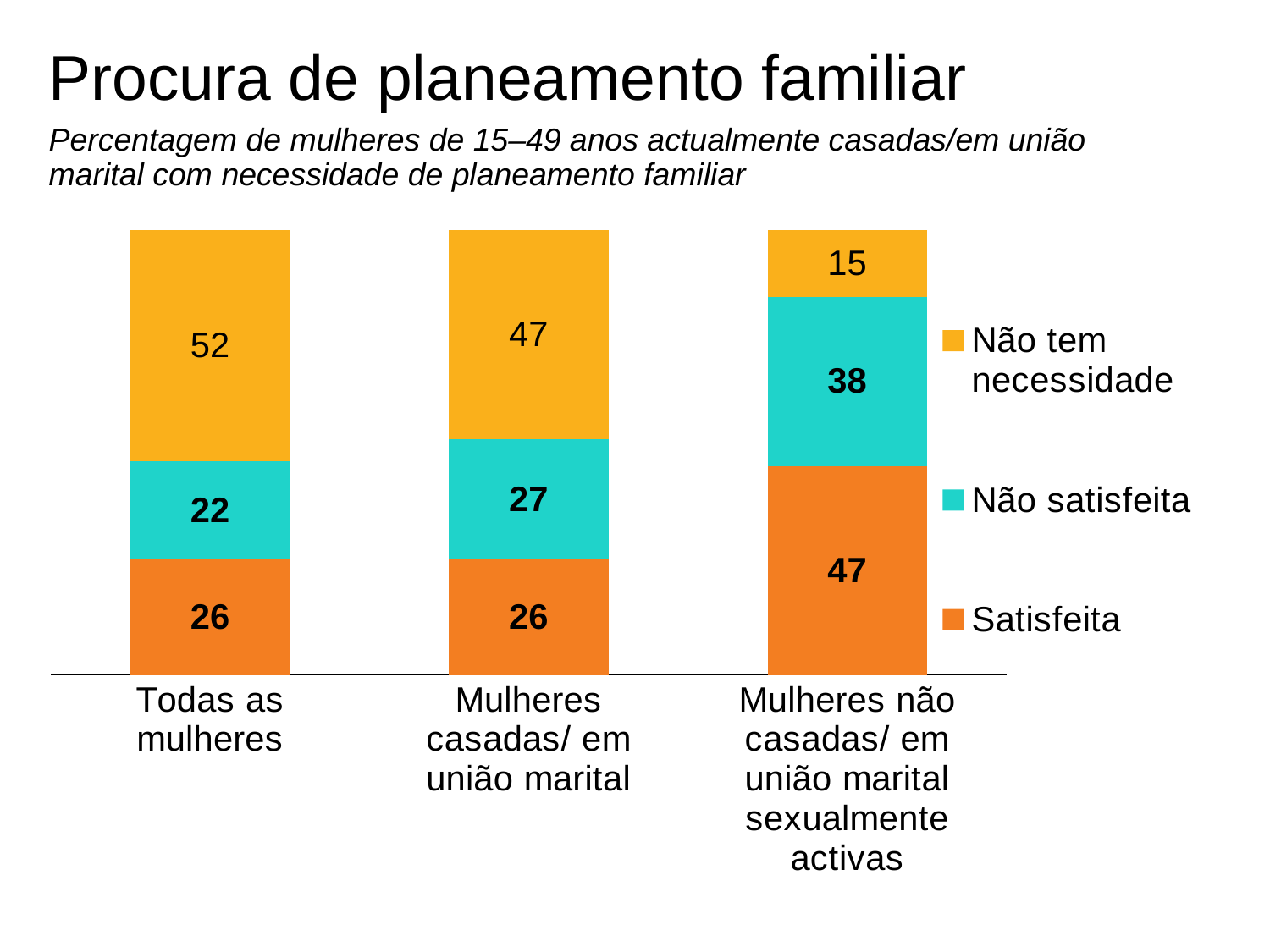

# Procura de planeamento familiar
Percentagem de mulheres de 15–49 anos actualmente casadas/em união marital com necessidade de planeamento familiar

### Chart

| Category | Satisfeita | Não satisfeita | Não tem necessidade |
|---|---|---|---|
| Todas as mulheres | 26.0 | 22.0 | 52.0 |
| Mulheres casadas/ em união marital | 26.0 | 27.0 | 47.0 |
| Mulheres não casadas/ em união marital sexualmente activas | 47.0 | 38.0 | 15.0 |